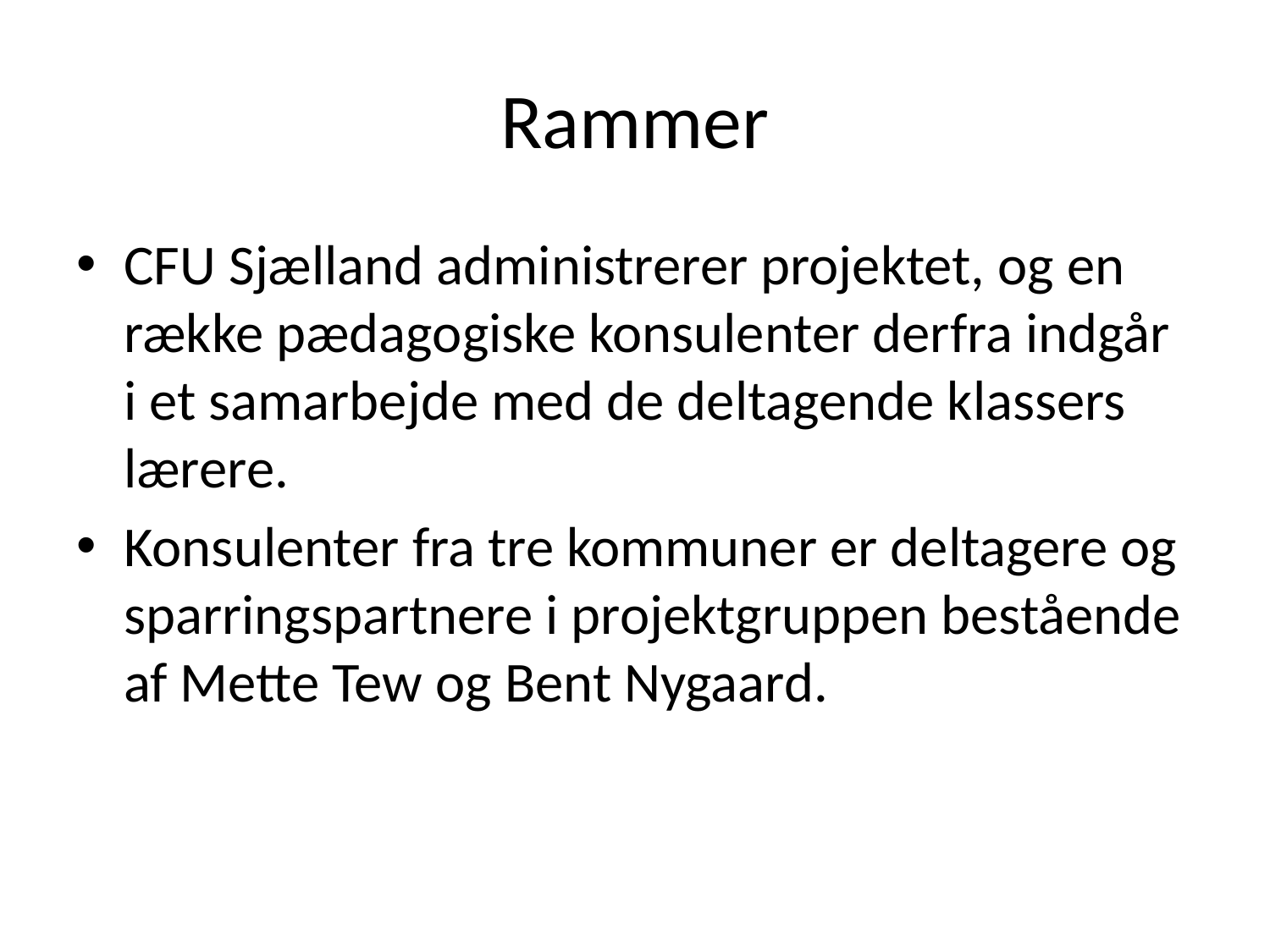

# Rammer
CFU Sjælland administrerer projektet, og en række pædagogiske konsulenter derfra indgår i et samarbejde med de deltagende klassers lærere.
Konsulenter fra tre kommuner er deltagere og sparringspartnere i projektgruppen bestående af Mette Tew og Bent Nygaard.